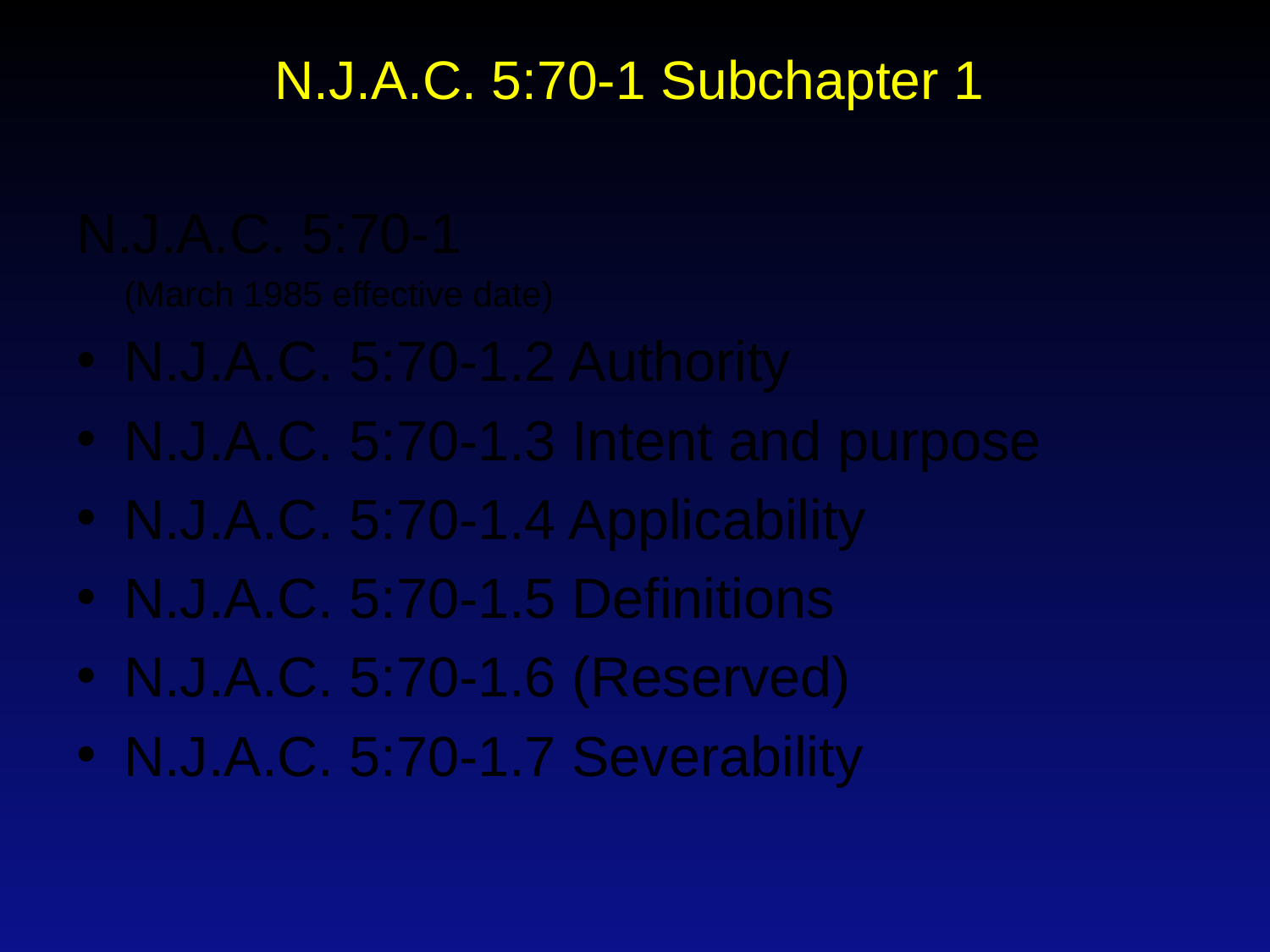

# N.J.A.C. 5:70-1 Subchapter 1
N.J.A.C. 5:70-1
	(March 1985 effective date)
N.J.A.C. 5:70-1.2 Authority
N.J.A.C. 5:70-1.3 Intent and purpose
N.J.A.C. 5:70-1.4 Applicability
N.J.A.C. 5:70-1.5 Definitions
N.J.A.C. 5:70-1.6 (Reserved)
N.J.A.C. 5:70-1.7 Severability